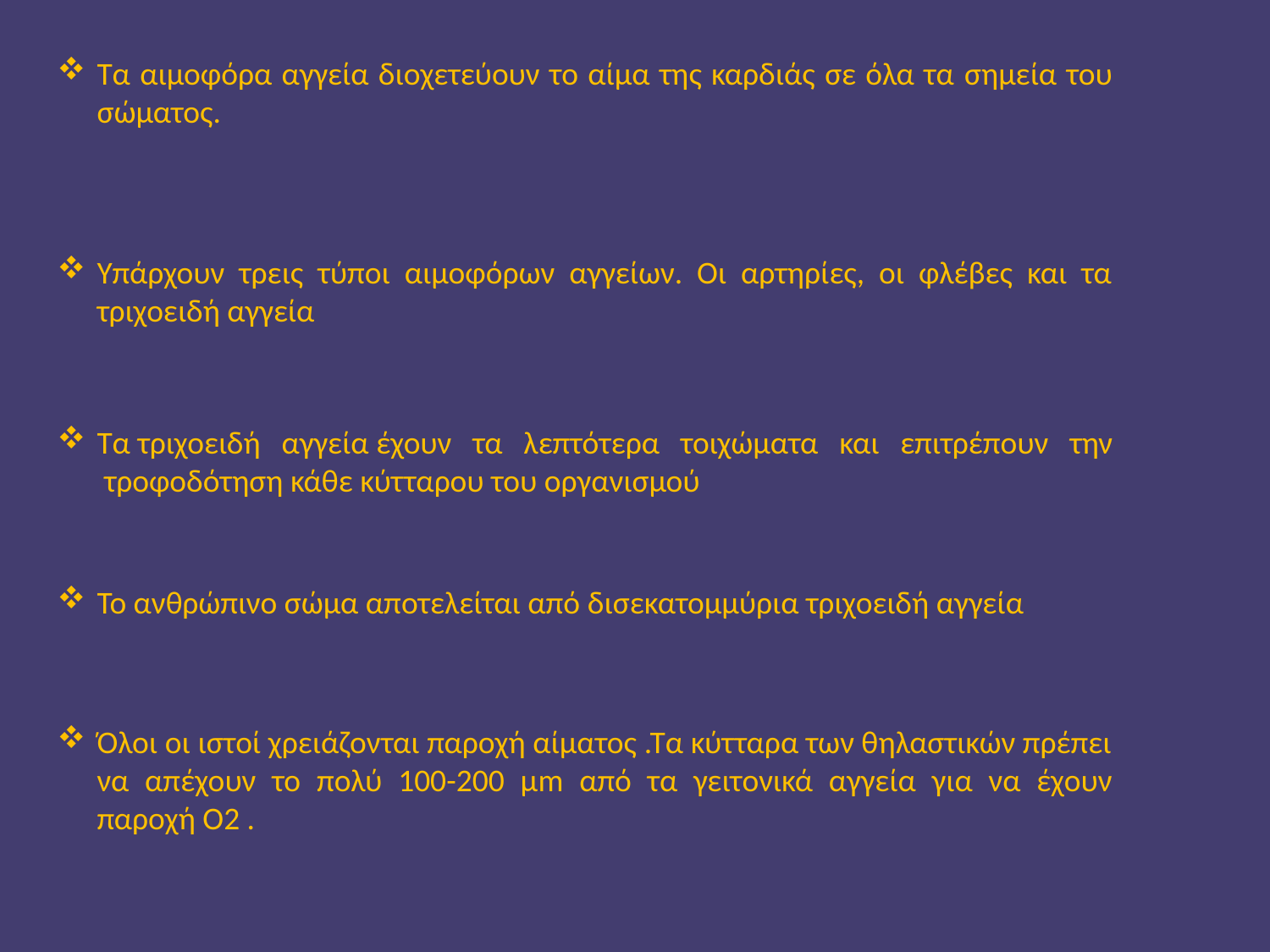

Τα αιμοφόρα αγγεία διοχετεύουν το αίμα της καρδιάς σε όλα τα σημεία του σώματος.

Υπάρχουν τρεις τύποι αιμοφόρων αγγείων. Οι αρτηρίες, οι φλέβες και τα τριχοειδή αγγεία
Τα τριχοειδή αγγεία έχουν τα λεπτότερα τοιχώματα και επιτρέπουν την  τροφοδότηση κάθε κύτταρου του οργανισμού
Το ανθρώπινο σώμα αποτελείται από δισεκατομμύρια τριχοειδή αγγεία
Όλοι οι ιστοί χρειάζονται παροχή αίματος .Τα κύτταρα των θηλαστικών πρέπει να απέχουν το πολύ 100-200 μm από τα γειτονικά αγγεία για να έχουν παροχή Ο2 .